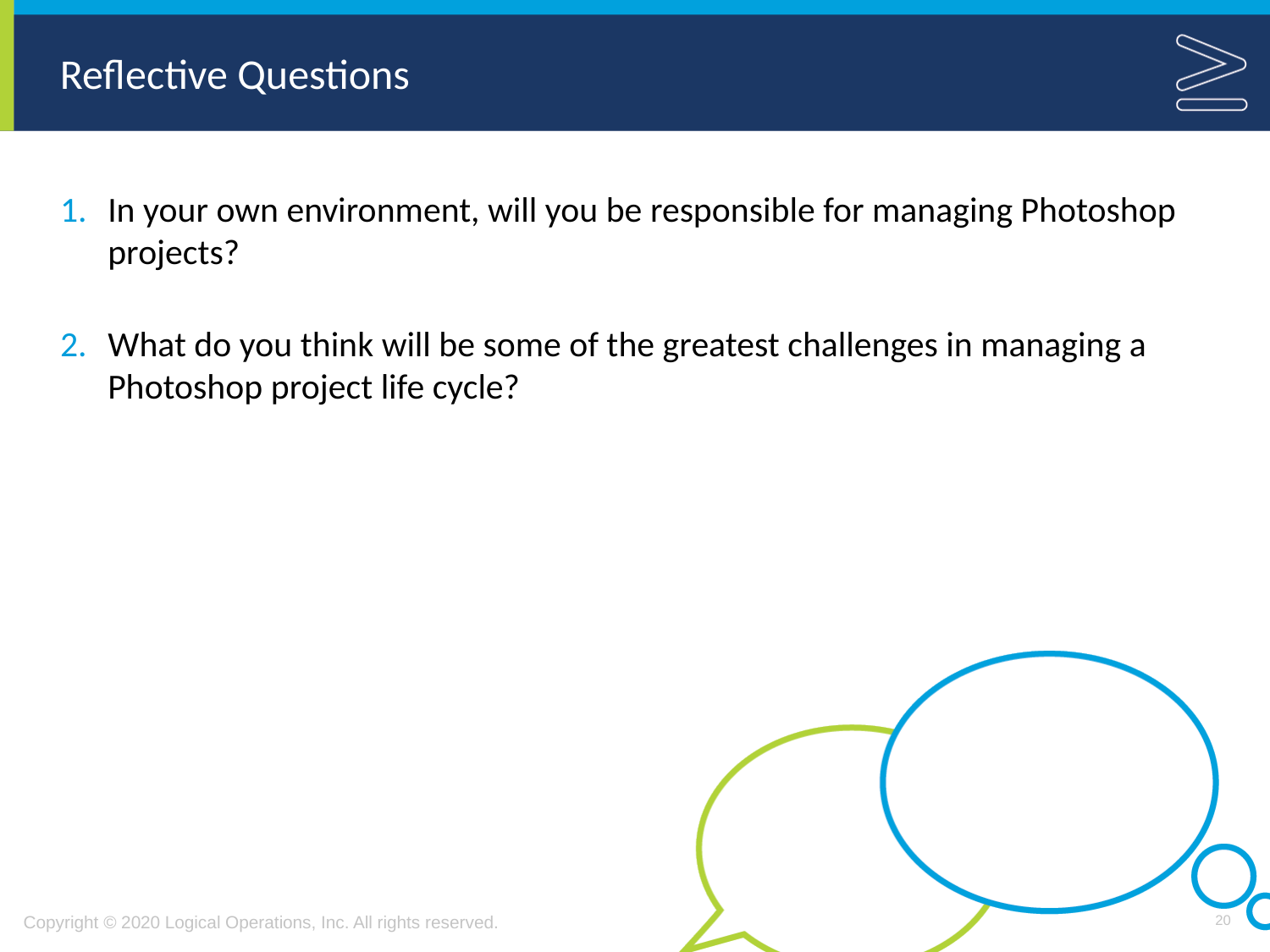

In your own environment, will you be responsible for managing Photoshop projects?
What do you think will be some of the greatest challenges in managing a Photoshop project life cycle?
20